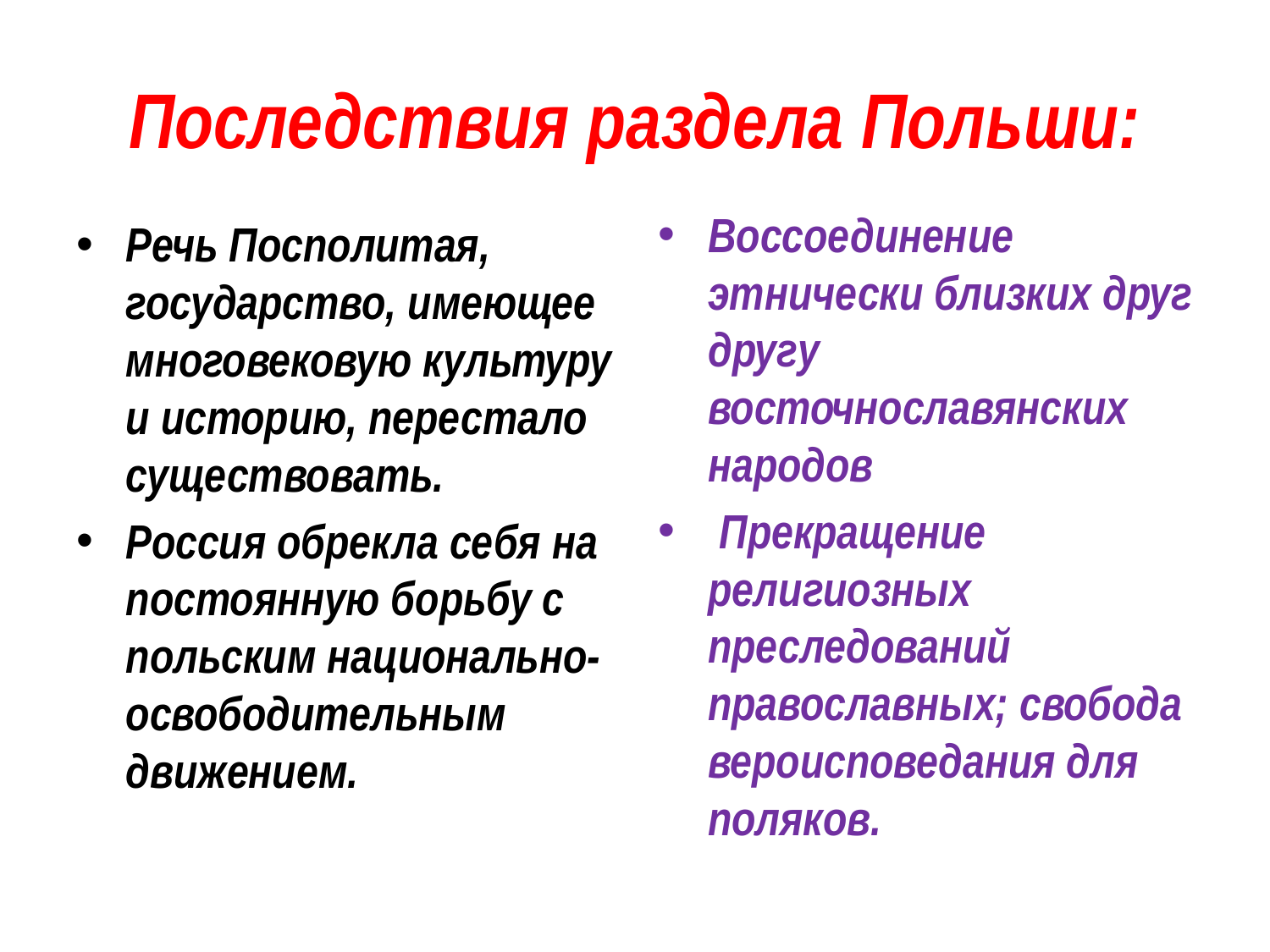

# Последствия раздела Польши:
Воссоединение этнически близких друг другу  восточнославянских народов
 Прекращение  религиозных преследований православных; свобода вероисповедания для поляков.

Речь Посполитая, государство, имеющее  многовековую культуру и историю, перестало существовать.
Россия обрекла себя на постоянную борьбу с польским национально-освободительным движением.